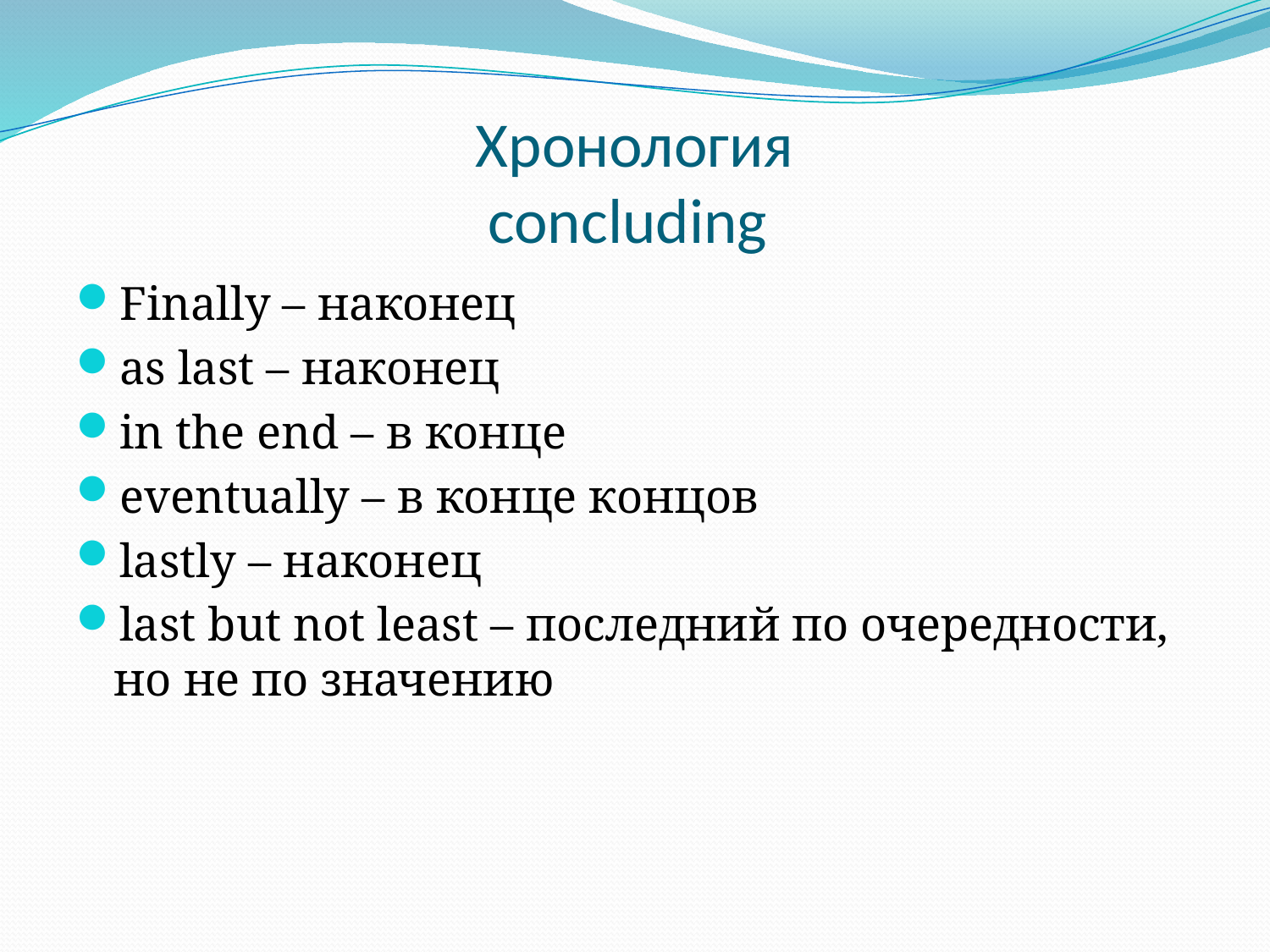

# Хронология concluding
Finally – наконец
as last – наконец
in the end – в конце
eventually – в конце концов
lastly – наконец
last but not least – последний по очередности, но не по значению